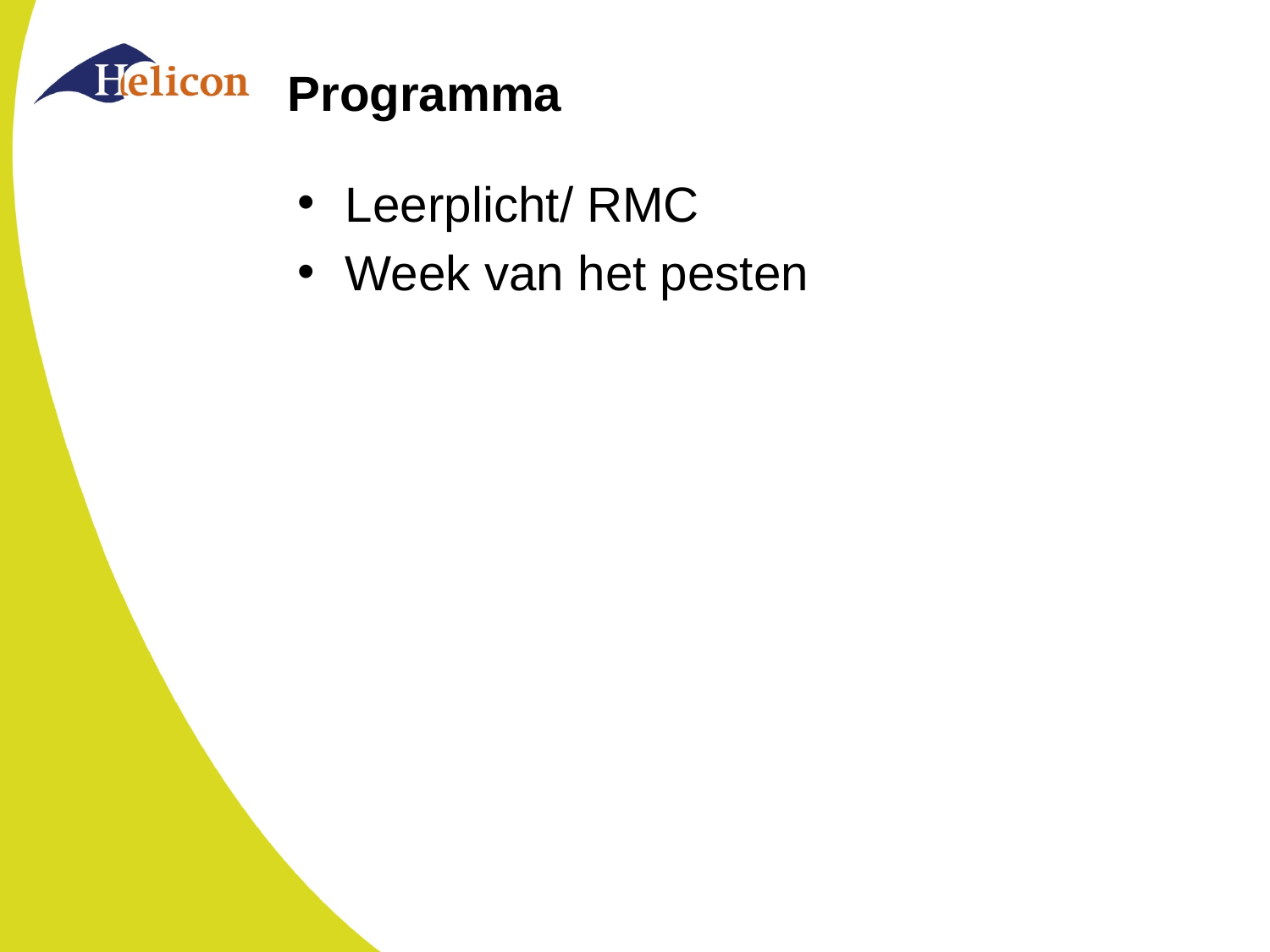

# Programma
Leerplicht/ RMC
Week van het pesten